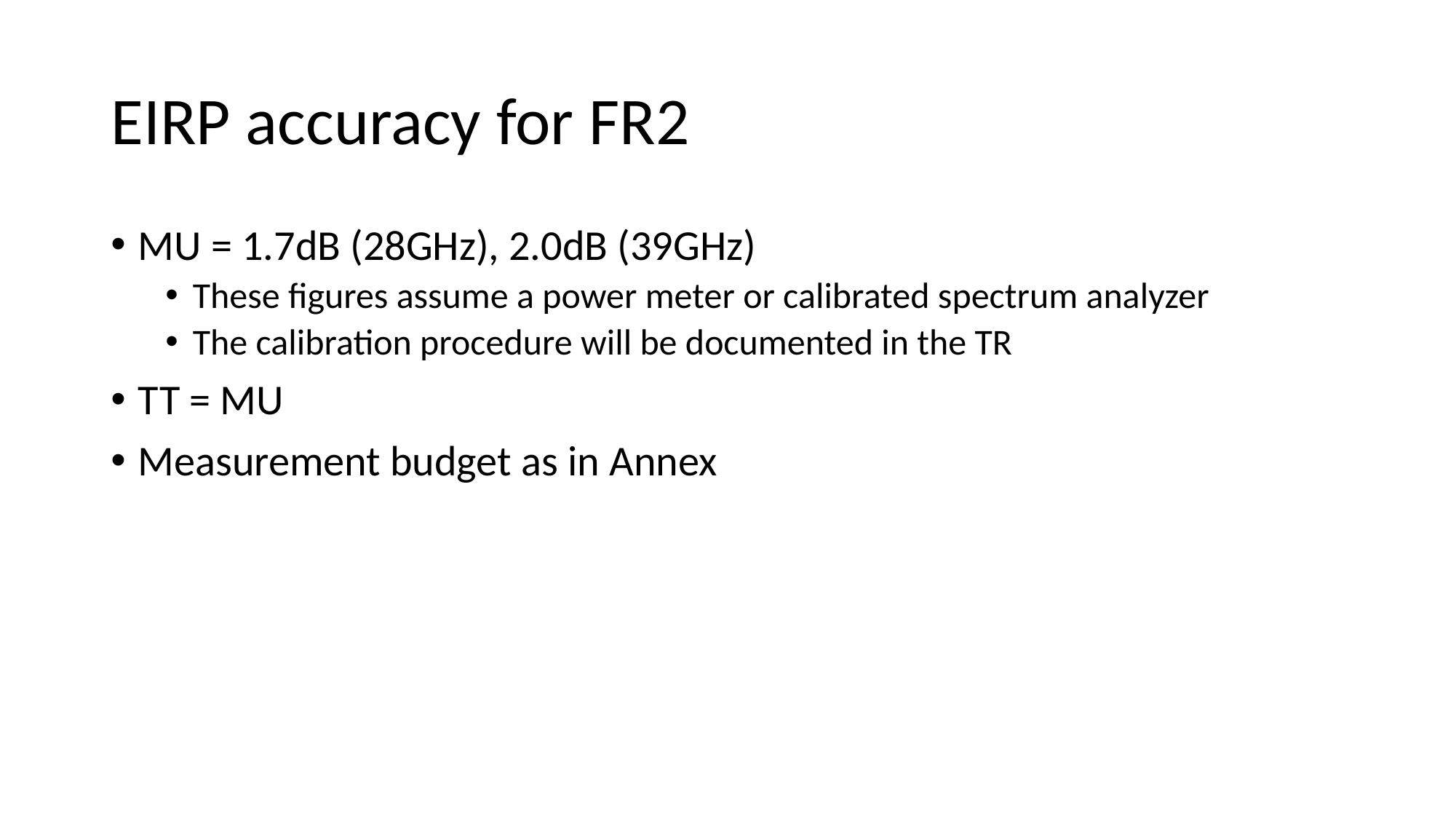

# EIRP accuracy for FR2
MU = 1.7dB (28GHz), 2.0dB (39GHz)
These figures assume a power meter or calibrated spectrum analyzer
The calibration procedure will be documented in the TR
TT = MU
Measurement budget as in Annex